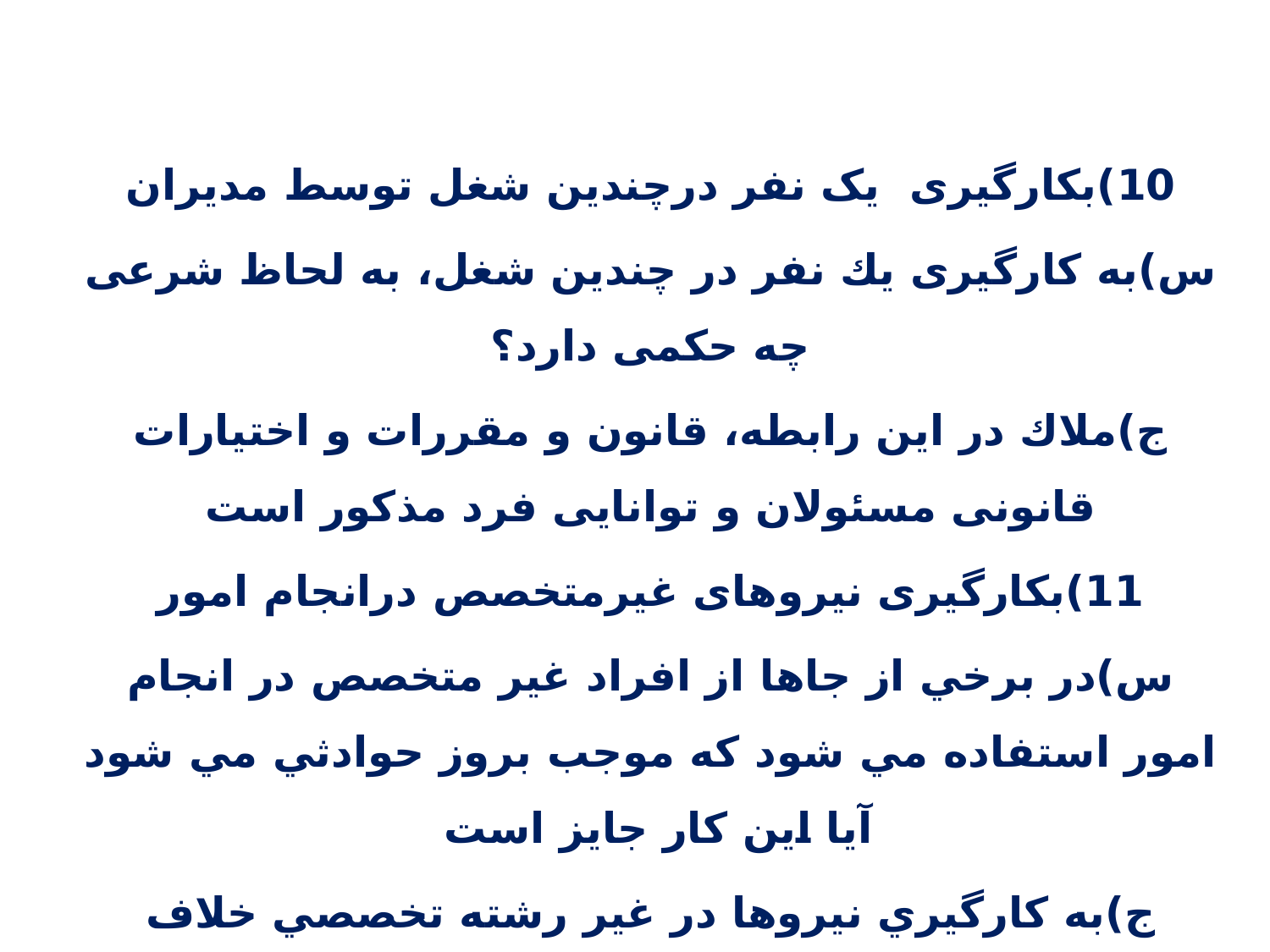

4)استفاده از شبکه های اجتماعی  که موجلاق و جدایی زن و شوهر شود، جایز نیست   . (استفتاءازدفتر مقام معظم رهبری،29/11/1394)
5) دیدن فیلمهای مستهجن توسط زن وشوهر  که موجب تحری شهوت شود، جایز نیست. (اجوبه،س1200)
6) اگر استفاده از فضای مجازی، شبکه های اجتماعی و بازیهای اینترنتی، موجب اذیت و آزار والدین شود، حرام و گناه است.
10)بکارگیری  یک نفر درچندین شغل توسط مدیران
س)به كارگيرى يك نفر در چندين شغل، به لحاظ شرعى چه حكمى دارد؟
ج)ملاك در اين رابطه، قانون و مقررات و اختيارات قانونى مسئولان و توانايى فرد مذكور است
11)بکارگیری نیروهای غیرمتخصص درانجام امور
س)در برخي از جاها از افراد غير متخصص در انجام امور استفاده مي شود كه موجب بروز حوادثي مي شود آيا اين كار جايز است
ج)به كارگيري نيروها در غير رشته تخصصي خلاف ضوابط و مقررات بوده و جايز نيست ودر صورت واگذاري مسئوليت با علم به عدم توانايي نيرو از ناحيه فرمانده، بكارگيرنده مسئول مي باشد .